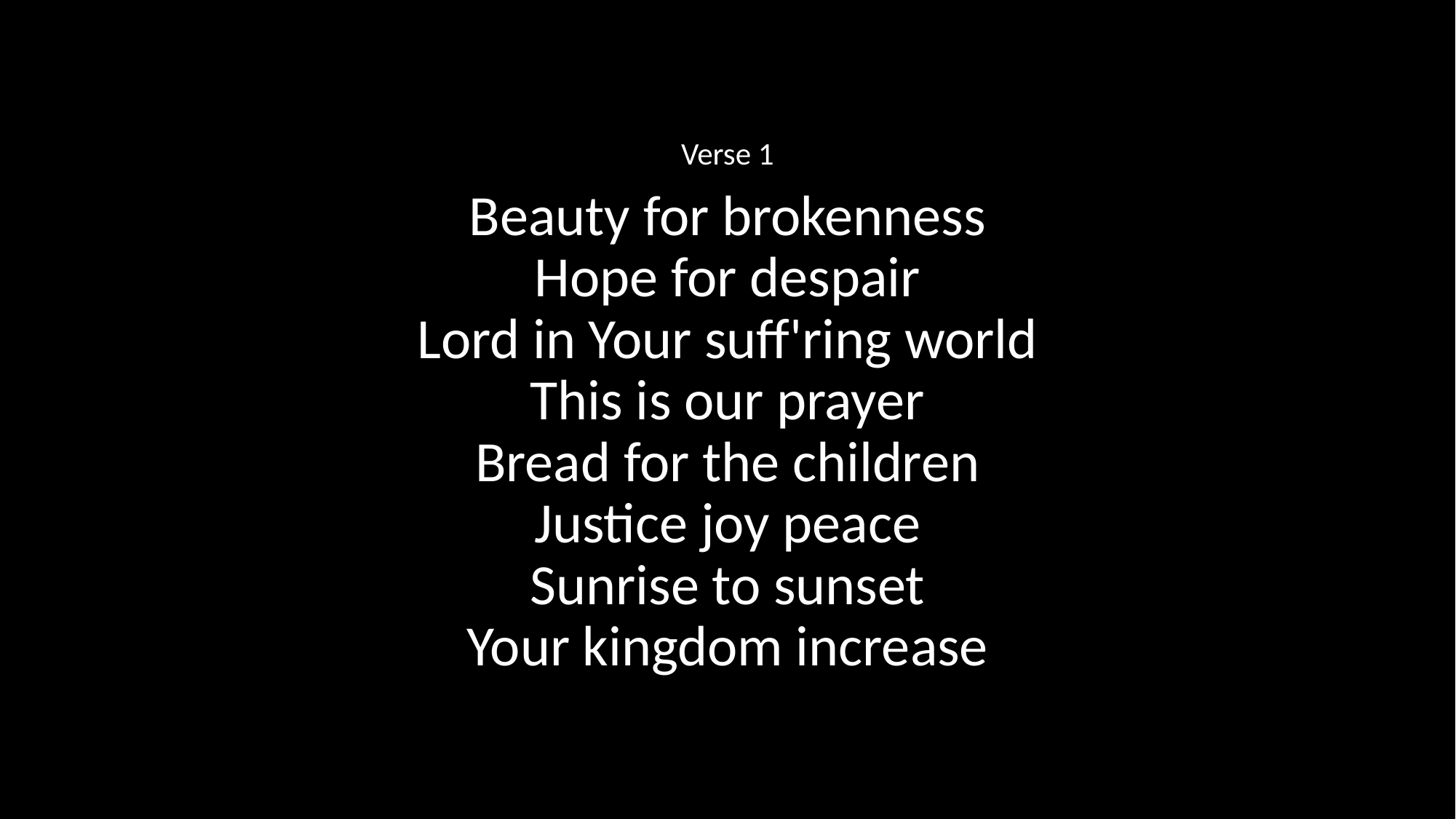

Verse 1
Beauty for brokenness
Hope for despair
Lord in Your suff'ring world
This is our prayer
Bread for the children
Justice joy peace
Sunrise to sunset
Your kingdom increase